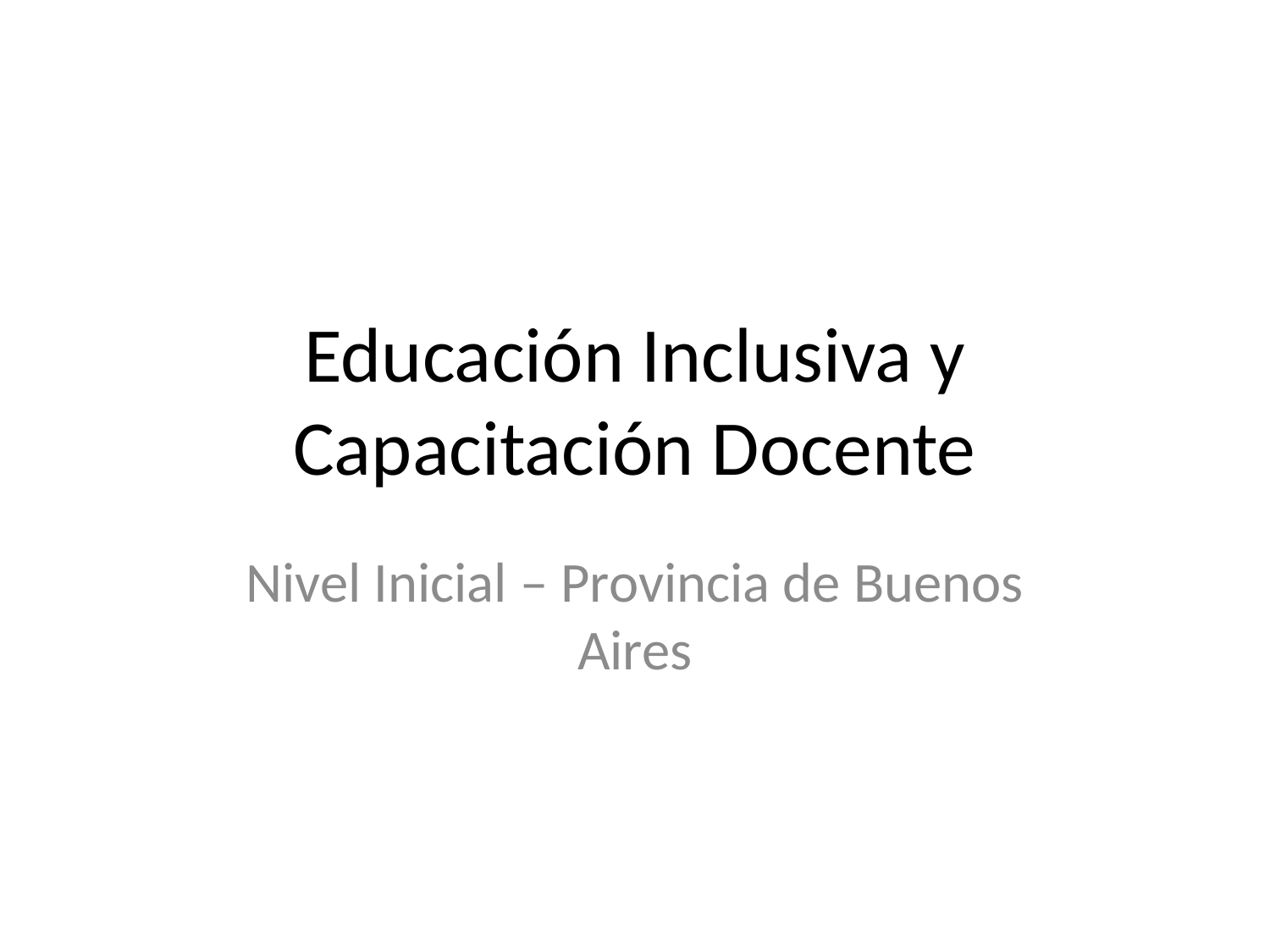

# Educación Inclusiva y Capacitación Docente
Nivel Inicial – Provincia de Buenos Aires